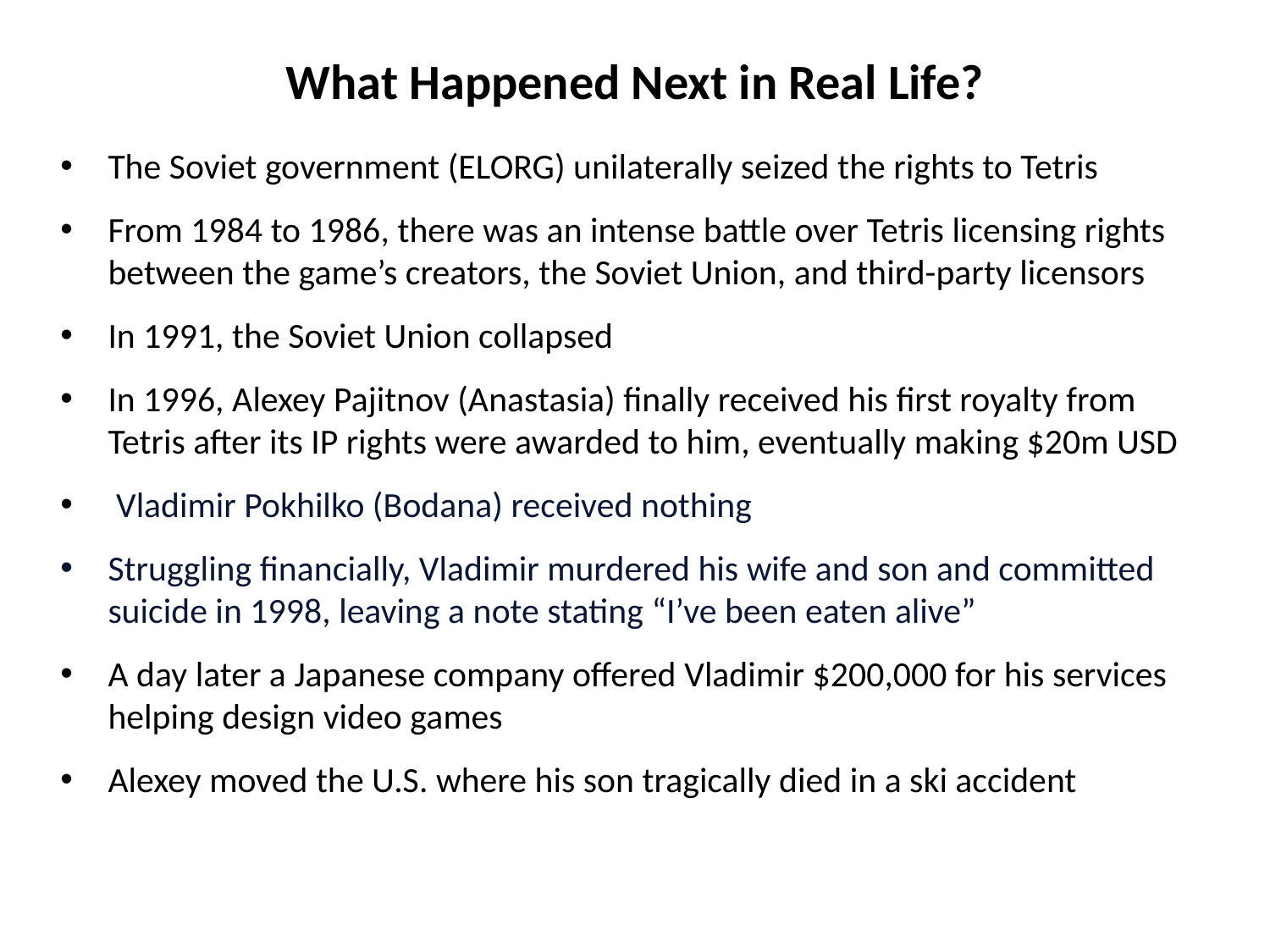

# What Happened Next in Real Life?
The Soviet government (ELORG) unilaterally seized the rights to Tetris
From 1984 to 1986, there was an intense battle over Tetris licensing rights between the game’s creators, the Soviet Union, and third-party licensors
In 1991, the Soviet Union collapsed
In 1996, Alexey Pajitnov (Anastasia) finally received his first royalty from Tetris after its IP rights were awarded to him, eventually making $20m USD
 Vladimir Pokhilko (Bodana) received nothing
Struggling financially, Vladimir murdered his wife and son and committed suicide in 1998, leaving a note stating “I’ve been eaten alive”
A day later a Japanese company offered Vladimir $200,000 for his services helping design video games
Alexey moved the U.S. where his son tragically died in a ski accident